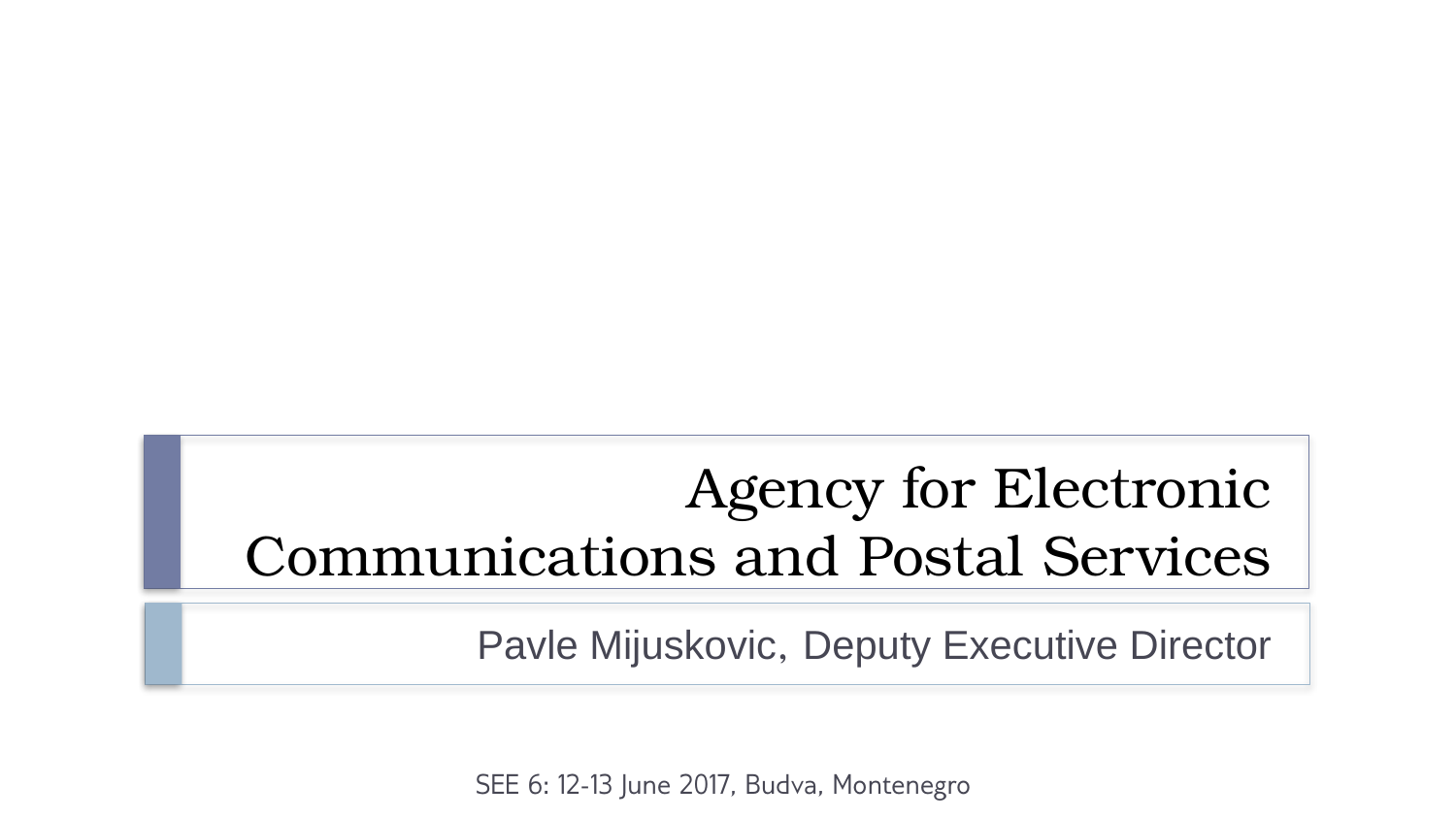

# Agency for Electronic Communications and Postal Services
Pavle Mijuskovic, Deputy Executive Director

SEE 6: 12-13 June 2017, Budva, Montenegro